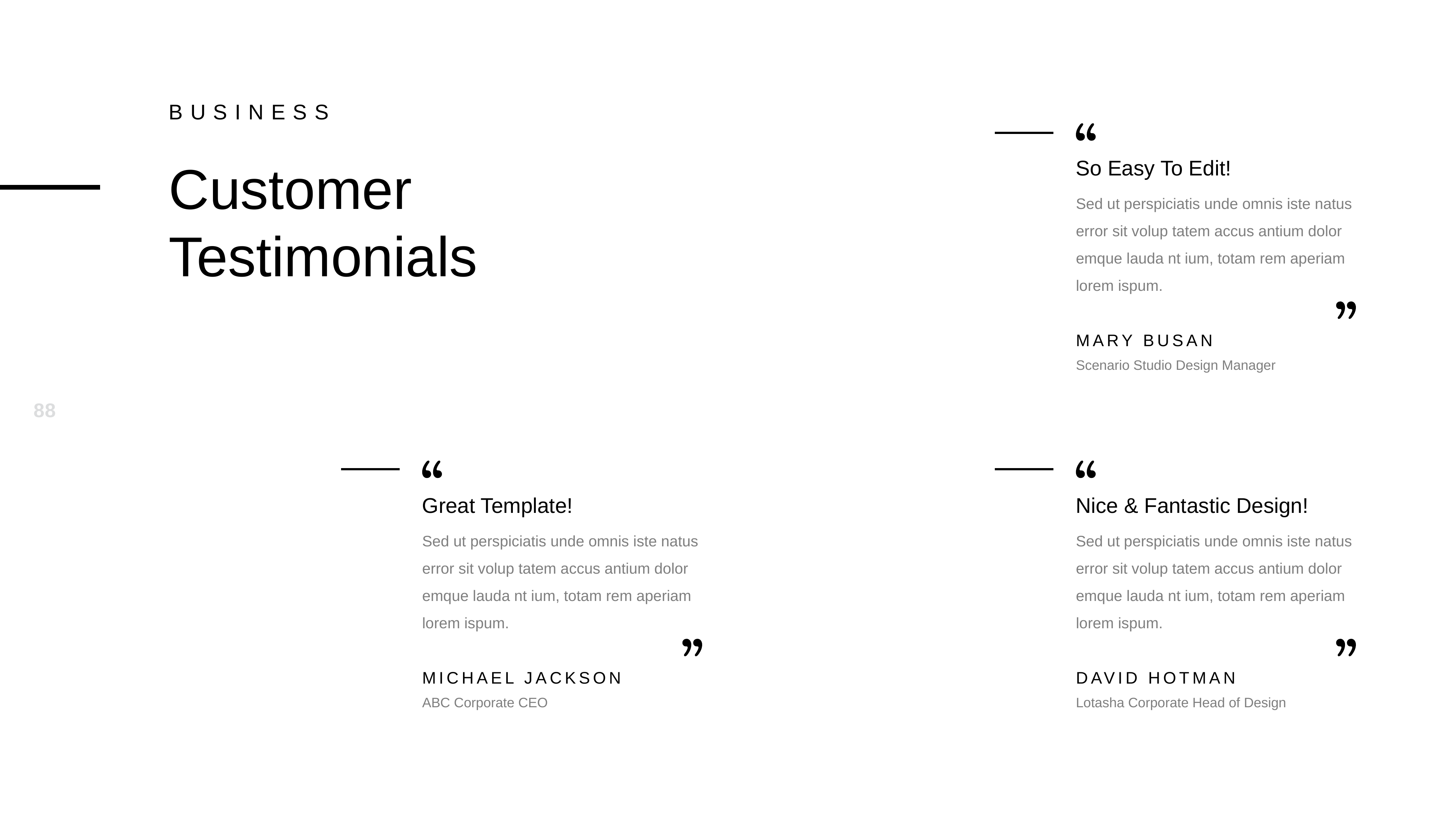

Business

Customer
Testimonials
So Easy To Edit!
Sed ut perspiciatis unde omnis iste natus error sit volup tatem accus antium dolor emque lauda nt ium, totam rem aperiam lorem ispum.

Mary Busan
Scenario Studio Design Manager

Great Template!
Nice & Fantastic Design!
Sed ut perspiciatis unde omnis iste natus error sit volup tatem accus antium dolor emque lauda nt ium, totam rem aperiam lorem ispum.
Sed ut perspiciatis unde omnis iste natus error sit volup tatem accus antium dolor emque lauda nt ium, totam rem aperiam lorem ispum.

Michael Jackson
ABC Corporate CEO
David Hotman
Lotasha Corporate Head of Design